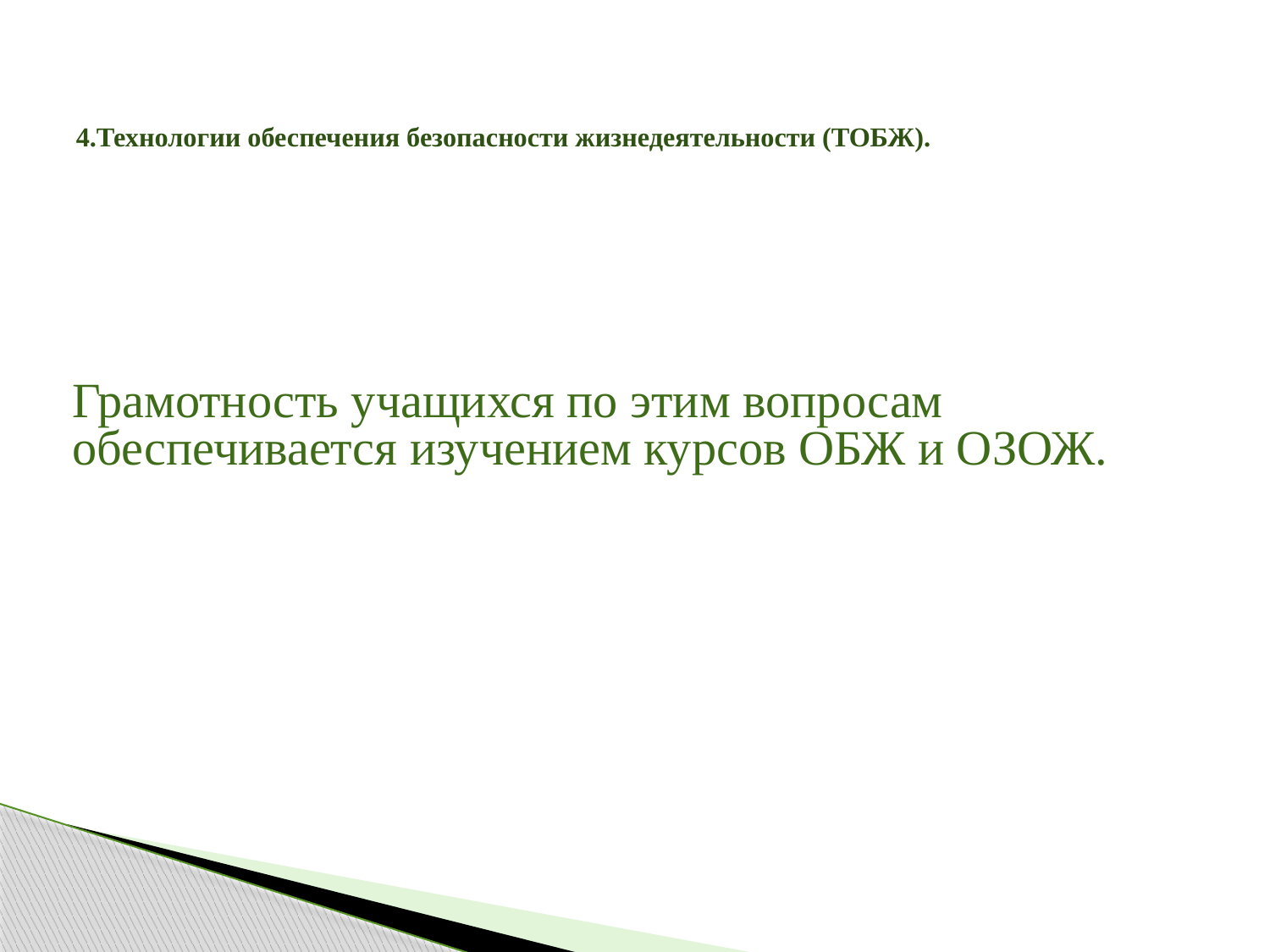

# 4.Технологии обеспечения безопасности жизнедеятельности (ТОБЖ).

Грамотность учащихся по этим вопросам обеспечивается изучением курсов ОБЖ и ОЗОЖ.